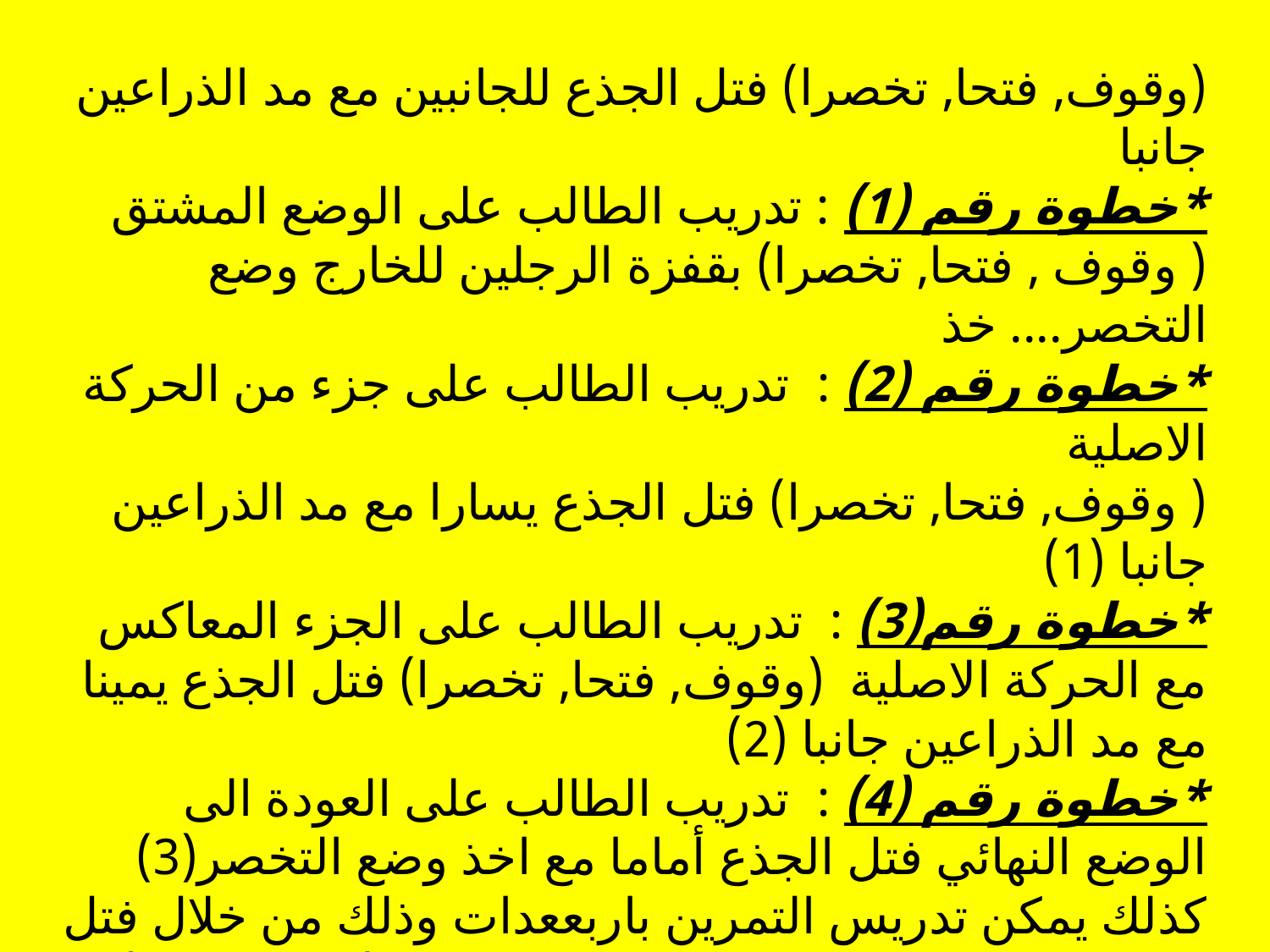

(وقوف, فتحا, تخصرا) فتل الجذع للجانبين مع مد الذراعين جانبا
*خطوة رقم (1) : تدريب الطالب على الوضع المشتق ( وقوف , فتحا, تخصرا) بقفزة الرجلين للخارج وضع التخصر.... خذ
*خطوة رقم (2) :  تدريب الطالب على جزء من الحركة الاصلية
( وقوف, فتحا, تخصرا) فتل الجذع يسارا مع مد الذراعين جانبا (1)
*خطوة رقم(3) :  تدريب الطالب على الجزء المعاكس مع الحركة الاصلية  (وقوف, فتحا, تخصرا) فتل الجذع يمينا مع مد الذراعين جانبا (2)
*خطوة رقم (4) :  تدريب الطالب على العودة الى الوضع النهائي فتل الجذع أماما مع اخذ وضع التخصر(3)
كذلك يمكن تدريس التمرين باربععدات وذلك من خلال فتل الجذع لليسار مع رفع الذراعين جانبا يكون (عدة واحدة ) ثم فتل الجذع اماما واخذ وضع التخصر ( عدتان) ثم فتل الجذع لليمين ومد الذراعين جانبا (عدة 3) ثم فتل الجذع اماما واخذ وضع التخصر (4 عدات) وهو العودة الى الوضع الابتدائي.